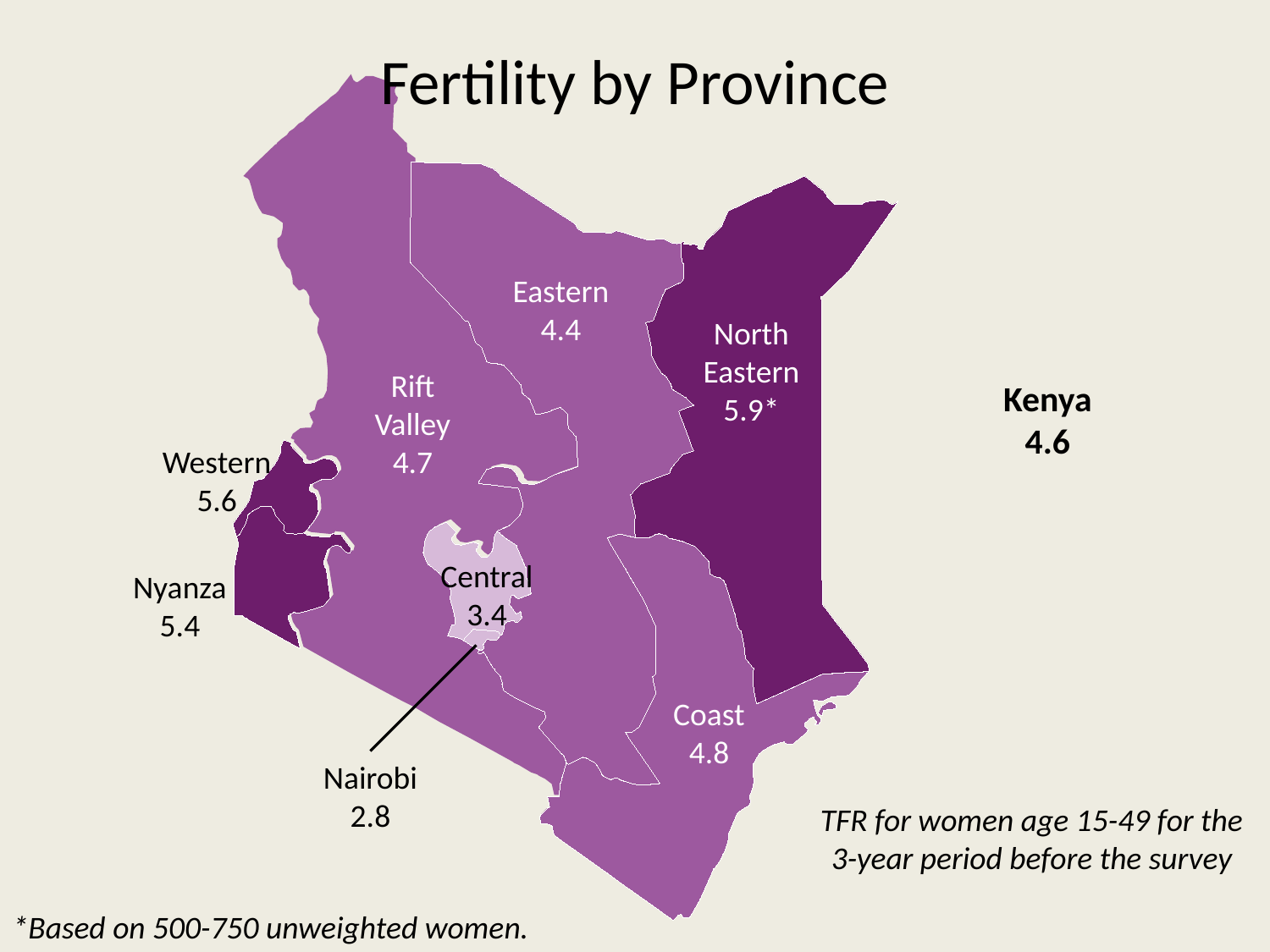

Fertility by Province

Eastern
4.4
North Eastern
5.9*
Rift Valley
4.7
Kenya
4.6
Western
5.6
Central
3.4
Nyanza
5.4
Coast
4.8
Nairobi
2.8
TFR for women age 15-49 for the 3-year period before the survey
*Based on 500-750 unweighted women.